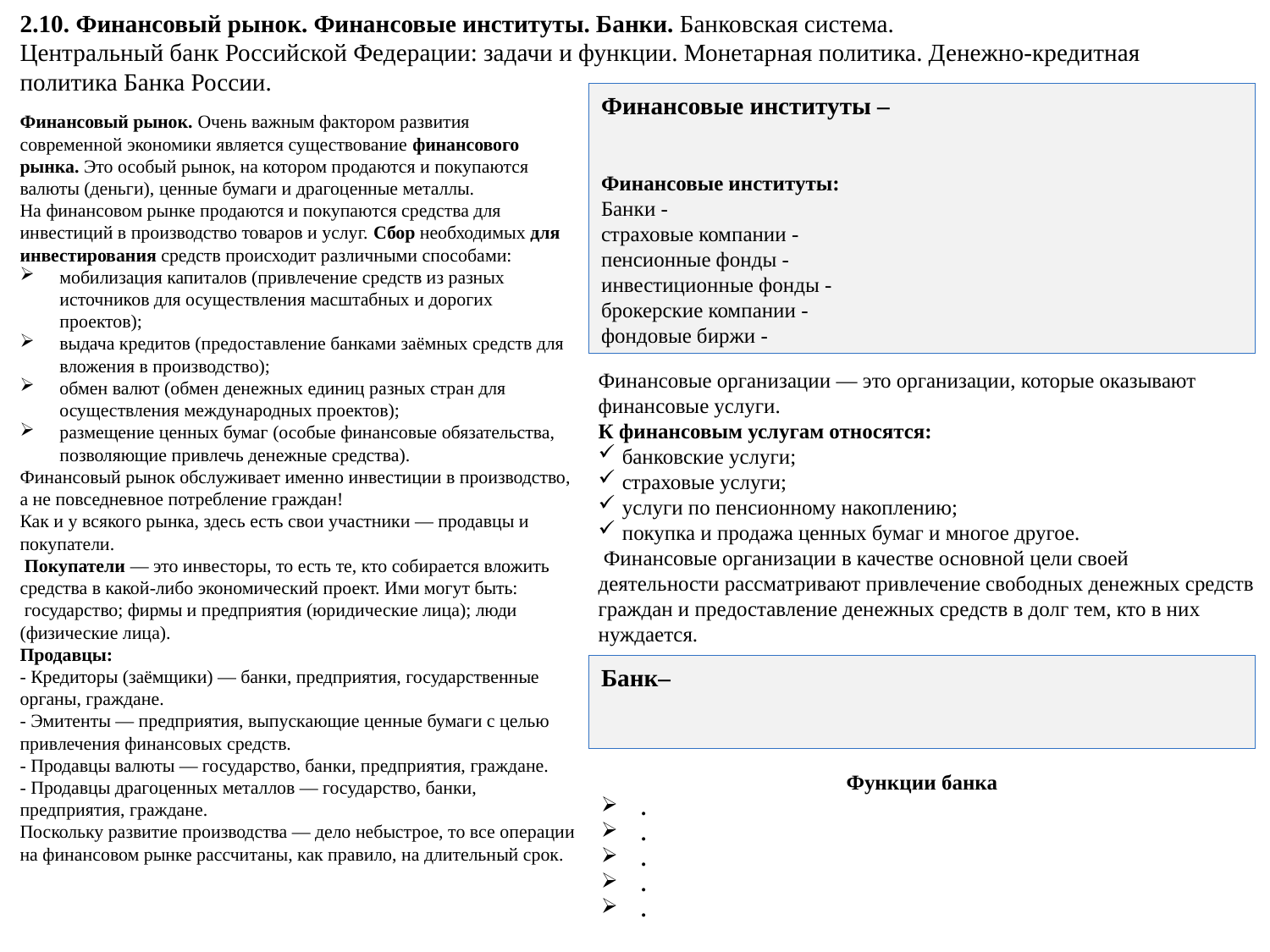

2.10. Финансовый рынок. Финансовые институты. Банки. Банковская система.
Центральный банк Российской Федерации: задачи и функции. Монетарная политика. Денежно-кредитная политика Банка России.
Финансовые институты –

Финансовые институты:
Банки -
страховые компании -
пенсионные фонды -
инвестиционные фонды -
брокерские компании -
фондовые биржи -
Финансовый рынок. Очень важным фактором развития современной экономики является существование финансового рынка. Это особый рынок, на котором продаются и покупаются валюты (деньги), ценные бумаги и драгоценные металлы.
На финансовом рынке продаются и покупаются средства для инвестиций в производство товаров и услуг. Сбор необходимых для инвестирования средств происходит различными способами:
мобилизация капиталов (привлечение средств из разных источников для осуществления масштабных и дорогих проектов);
выдача кредитов (предоставление банками заёмных средств для вложения в производство);
обмен валют (обмен денежных единиц разных стран для осуществления международных проектов);
размещение ценных бумаг (особые финансовые обязательства, позволяющие привлечь денежные средства).
Финансовый рынок обслуживает именно инвестиции в производство, а не повседневное потребление граждан!
Как и у всякого рынка, здесь есть свои участники — продавцы и покупатели.
 Покупатели — это инвесторы, то есть те, кто собирается вложить средства в какой-либо экономический проект. Ими могут быть:
 государство; фирмы и предприятия (юридические лица); люди (физические лица).
Продавцы:
- Кредиторы (заёмщики) — банки, предприятия, государственные органы, граждане.
- Эмитенты — предприятия, выпускающие ценные бумаги с целью привлечения финансовых средств.
- Продавцы валюты — государство, банки, предприятия, граждане.
- Продавцы драгоценных металлов — государство, банки, предприятия, граждане.
Поскольку развитие производства — дело небыстрое, то все операции на финансовом рынке рассчитаны, как правило, на длительный срок.
Финансовые организации — это организации, которые оказывают финансовые услуги.
К финансовым услугам относятся:
банковские услуги;
страховые услуги;
услуги по пенсионному накоплению;
покупка и продажа ценных бумаг и многое другое.
 Финансовые организации в качестве основной цели своей деятельности рассматривают привлечение свободных денежных средств граждан и предоставление денежных средств в долг тем, кто в них нуждается.
Банк–

Функции банка
.
.
.
.
.